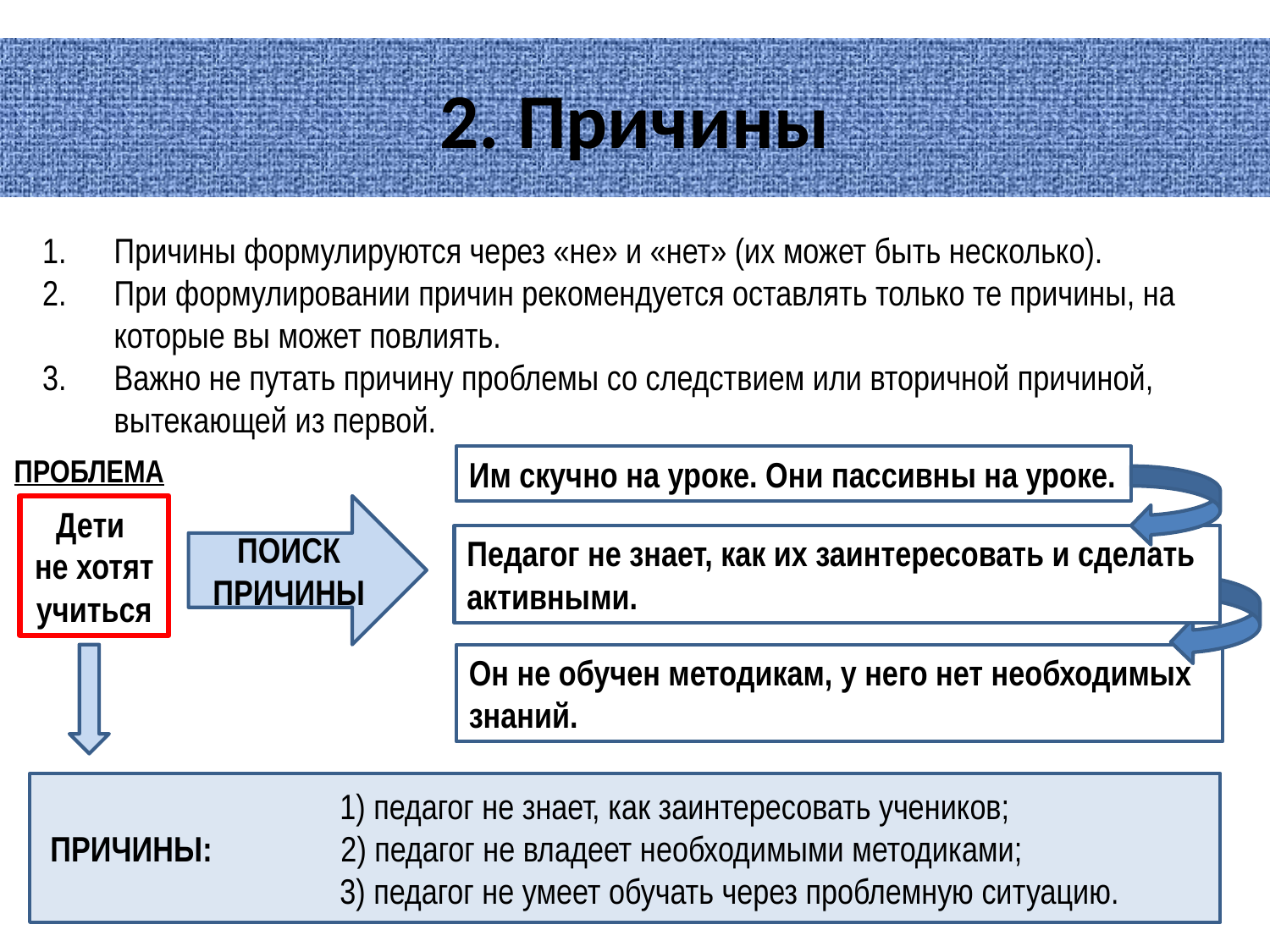

# 2. Причины
Причины формулируются через «не» и «нет» (их может быть несколько).
При формулировании причин рекомендуется оставлять только те причины, на которые вы может повлиять.
Важно не путать причину проблемы со следствием или вторичной причиной, вытекающей из первой.
ПРОБЛЕМА
Им скучно на уроке. Они пассивны на уроке.

Дети
не хотят учиться
ПОИСК ПРИЧИНЫ
Педагог не знает, как их заинтересовать и сделать
активными.

Он не обучен методикам, у него нет необходимых
знаний.
                                     1) педагог не знает, как заинтересовать учеников;
 ПРИЧИНЫ:                2) педагог не владеет необходимыми методиками;
                                     3) педагог не умеет обучать через проблемную ситуацию.
10